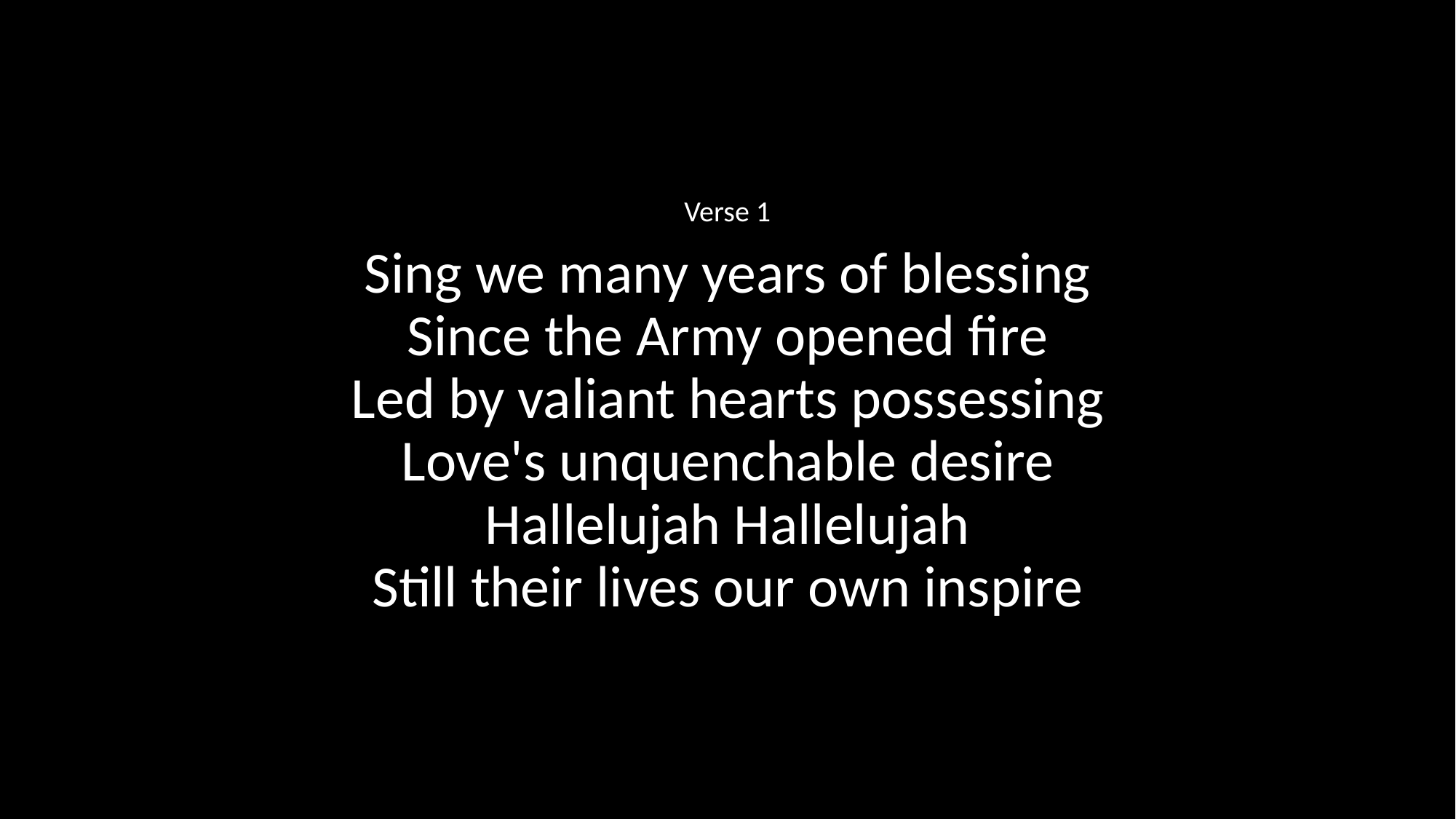

Verse 1
Sing we many years of blessing
Since the Army opened fire
Led by valiant hearts possessing
Love's unquenchable desire
Hallelujah Hallelujah
Still their lives our own inspire